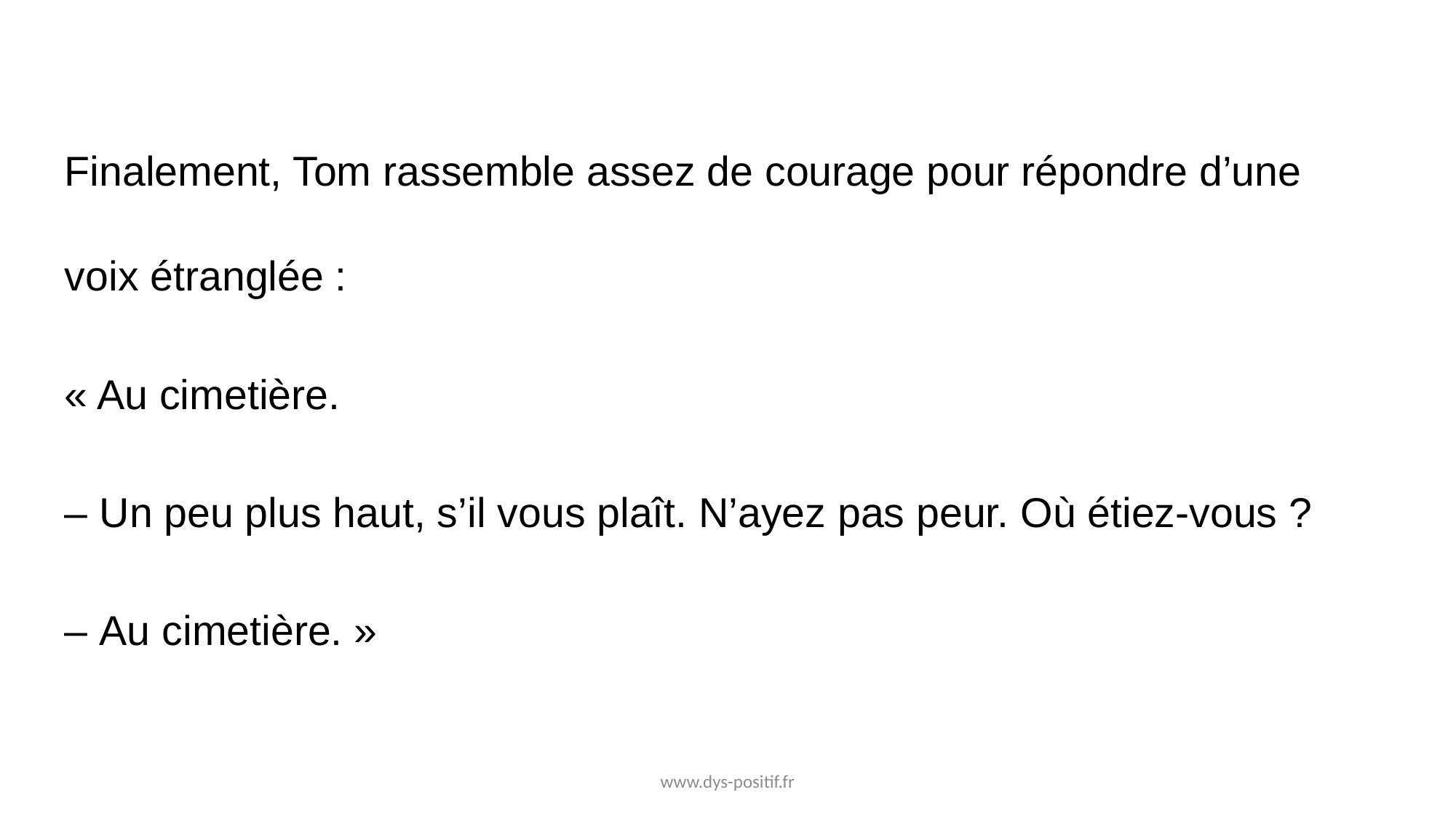

Finalement, Tom rassemble assez de courage pour répondre d’une voix étranglée :
« Au cimetière.
– Un peu plus haut, s’il vous plaît. N’ayez pas peur. Où étiez-vous ?
– Au cimetière. »
www.dys-positif.fr